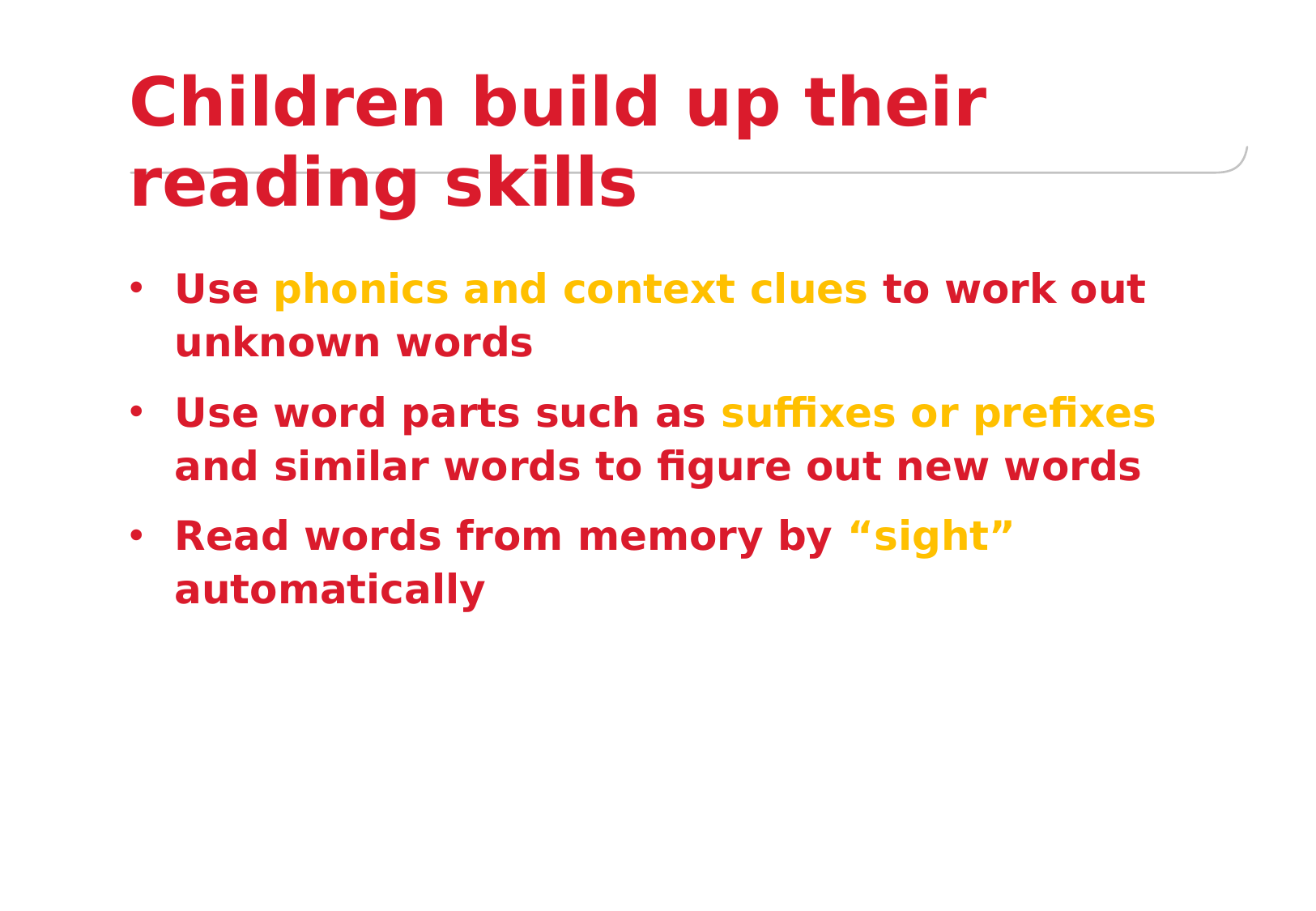

# Children build up their reading skills

Use phonics and context clues to work out unknown words
Use word parts such as suffixes or prefixes and similar words to figure out new words
Read words from memory by “sight” automatically